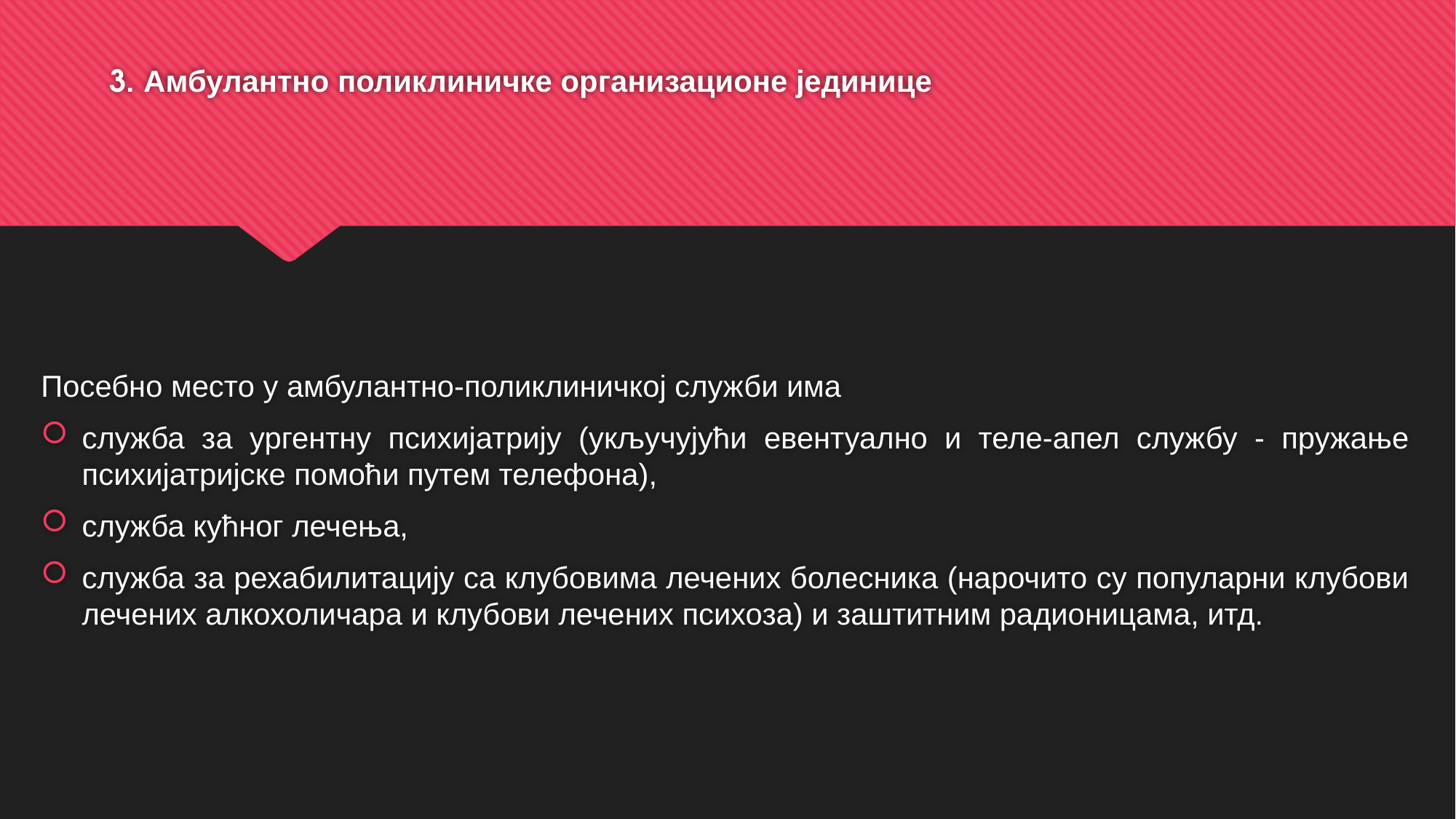

# 3. Амбулантно поликлиничке организационе јединице
Посебно место у амбулантно-поликлиничкој служби има
служба за ургентну психијатрију (укључујући евентуално и теле-апел службу - пружање психијатријске помоћи путем телефона),
служба кућног лечења,
служба за рехабилитацију са клубовима лечених болесника (нарочито су популарни клубови лечених алкохоличара и клубови лечених психоза) и заштитним радионицама, итд.